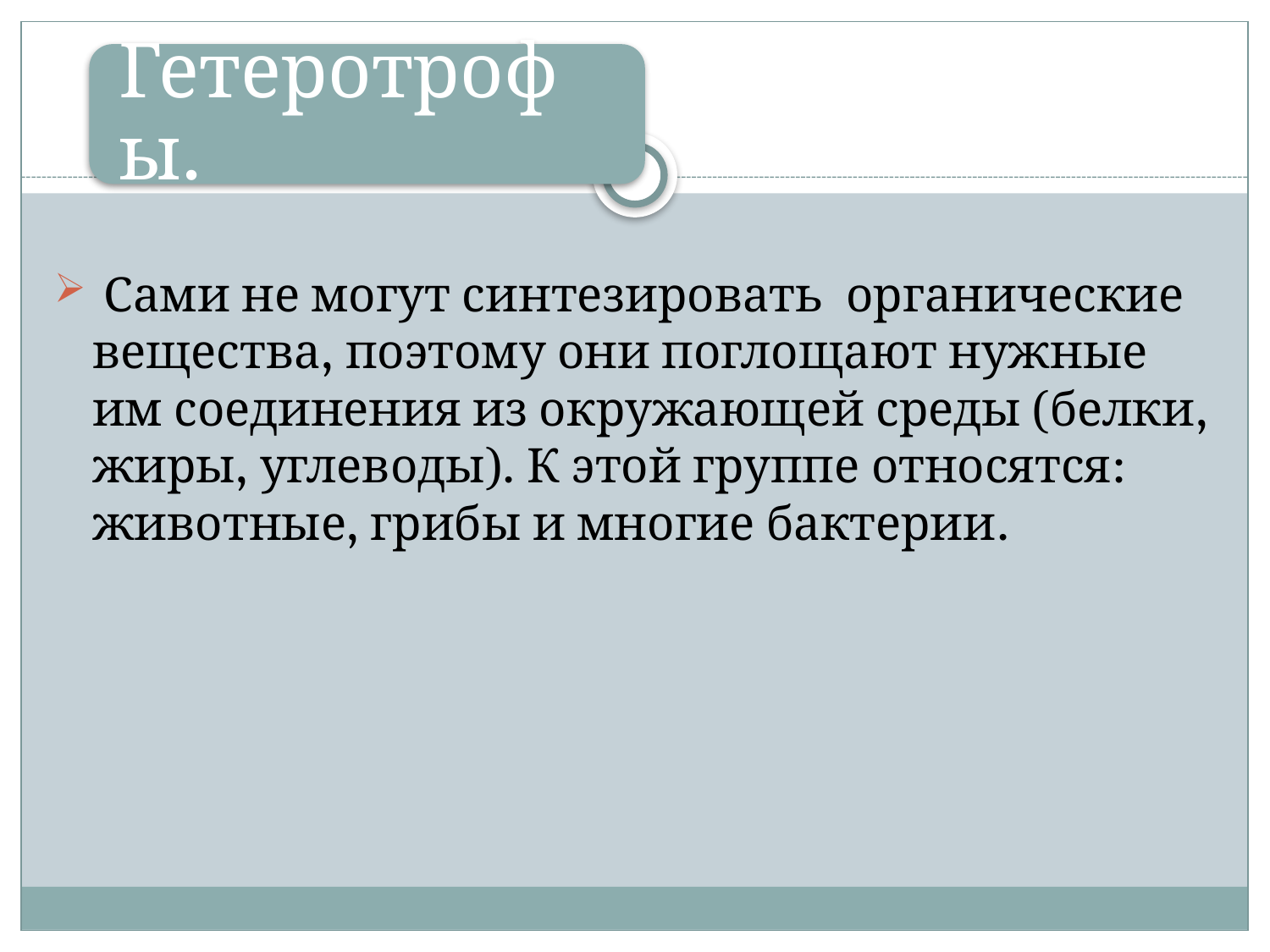

Гетеротрофы.
 Сами не могут синтезировать  органические вещества, поэтому они поглощают нужные им соединения из окружающей среды (белки, жиры, углеводы). К этой группе относятся: животные, грибы и многие бактерии.